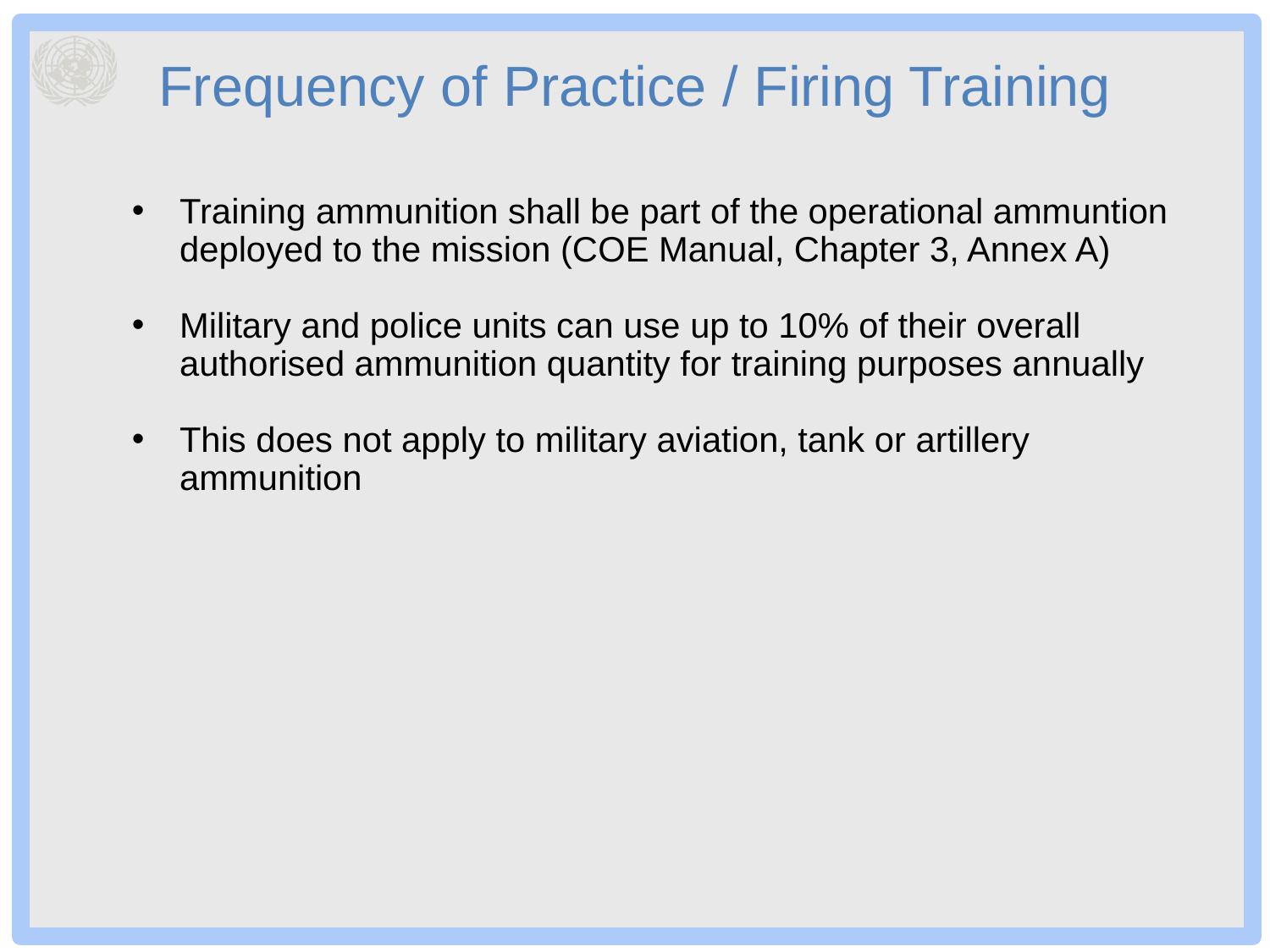

# Frequency of Practice / Firing Training
Training ammunition shall be part of the operational ammuntion deployed to the mission (COE Manual, Chapter 3, Annex A)

Military and police units can use up to 10% of their overall authorised ammunition quantity for training purposes annually

This does not apply to military aviation, tank or artillery ammunition